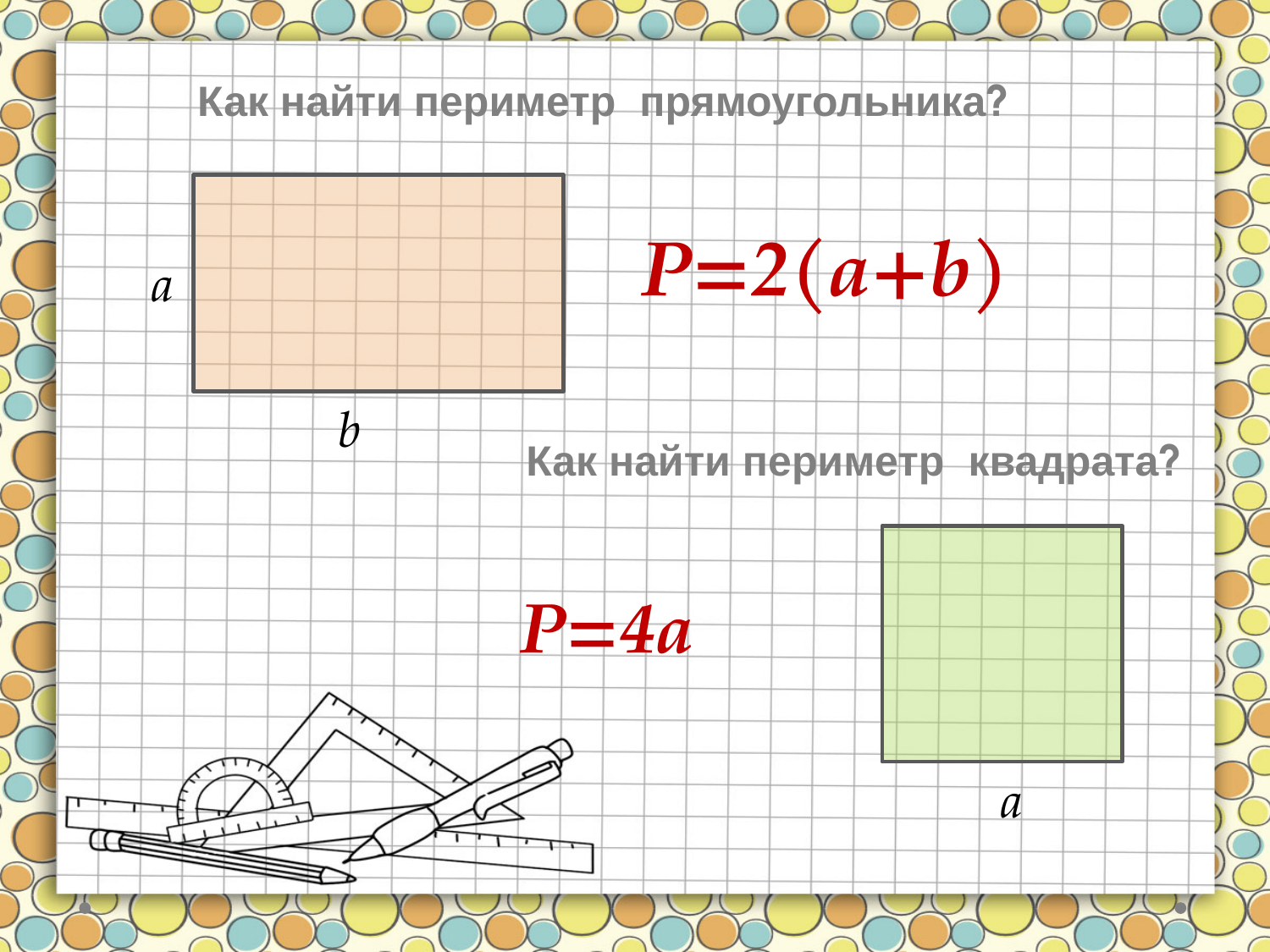

Как найти периметр  прямоугольника?

P=2(a+b)
a
b
Как найти периметр  квадрата?

P=4a
a